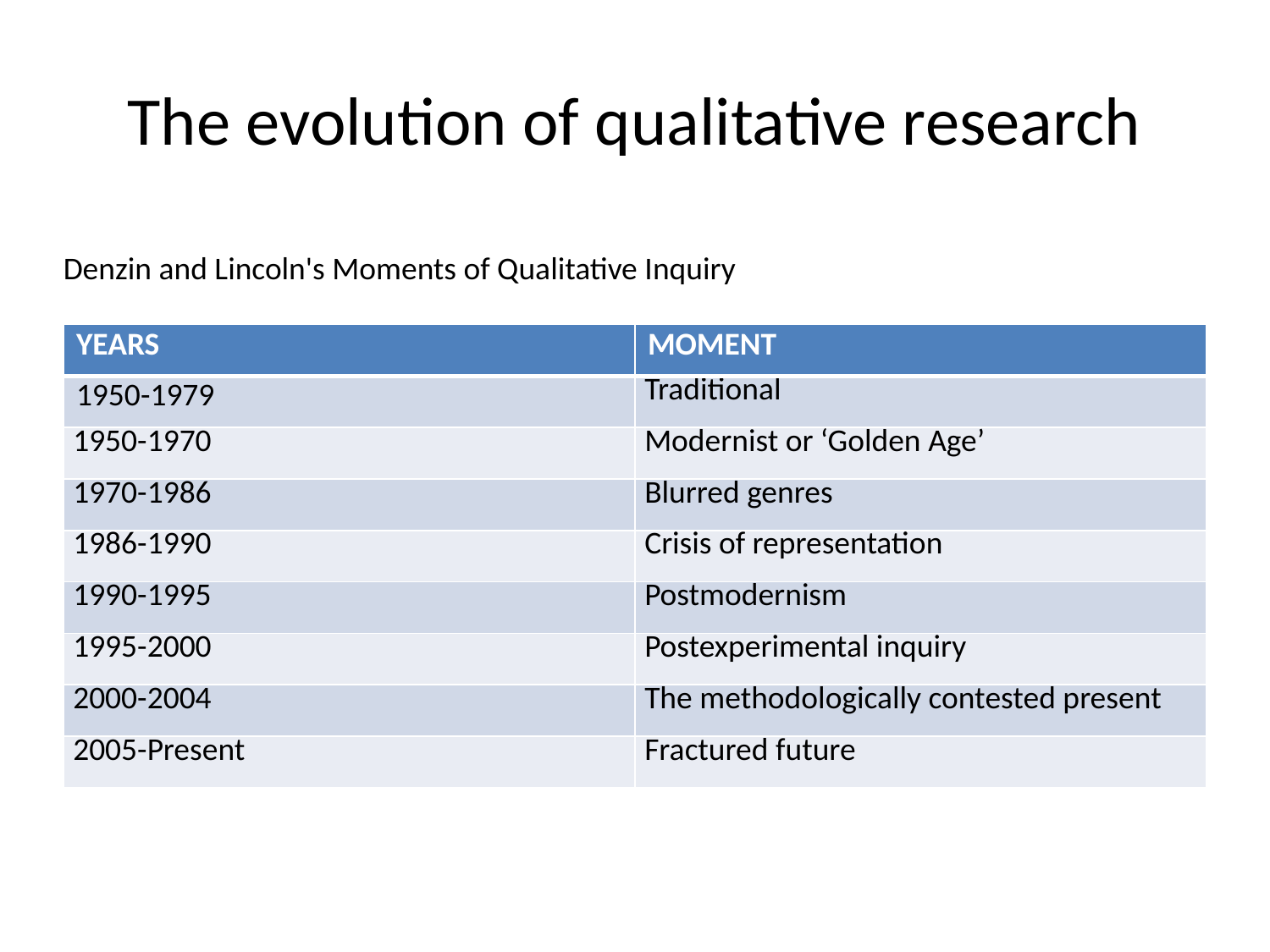

# The evolution of qualitative research
Denzin and Lincoln's Moments of Qualitative Inquiry
| YEARS | MOMENT |
| --- | --- |
| 1950-1979 | Traditional |
| 1950-1970 | Modernist or ‘Golden Age’ |
| 1970-1986 | Blurred genres |
| 1986-1990 | Crisis of representation |
| 1990-1995 | Postmodernism |
| 1995-2000 | Postexperimental inquiry |
| 2000-2004 | The methodologically contested present |
| 2005-Present | Fractured future |